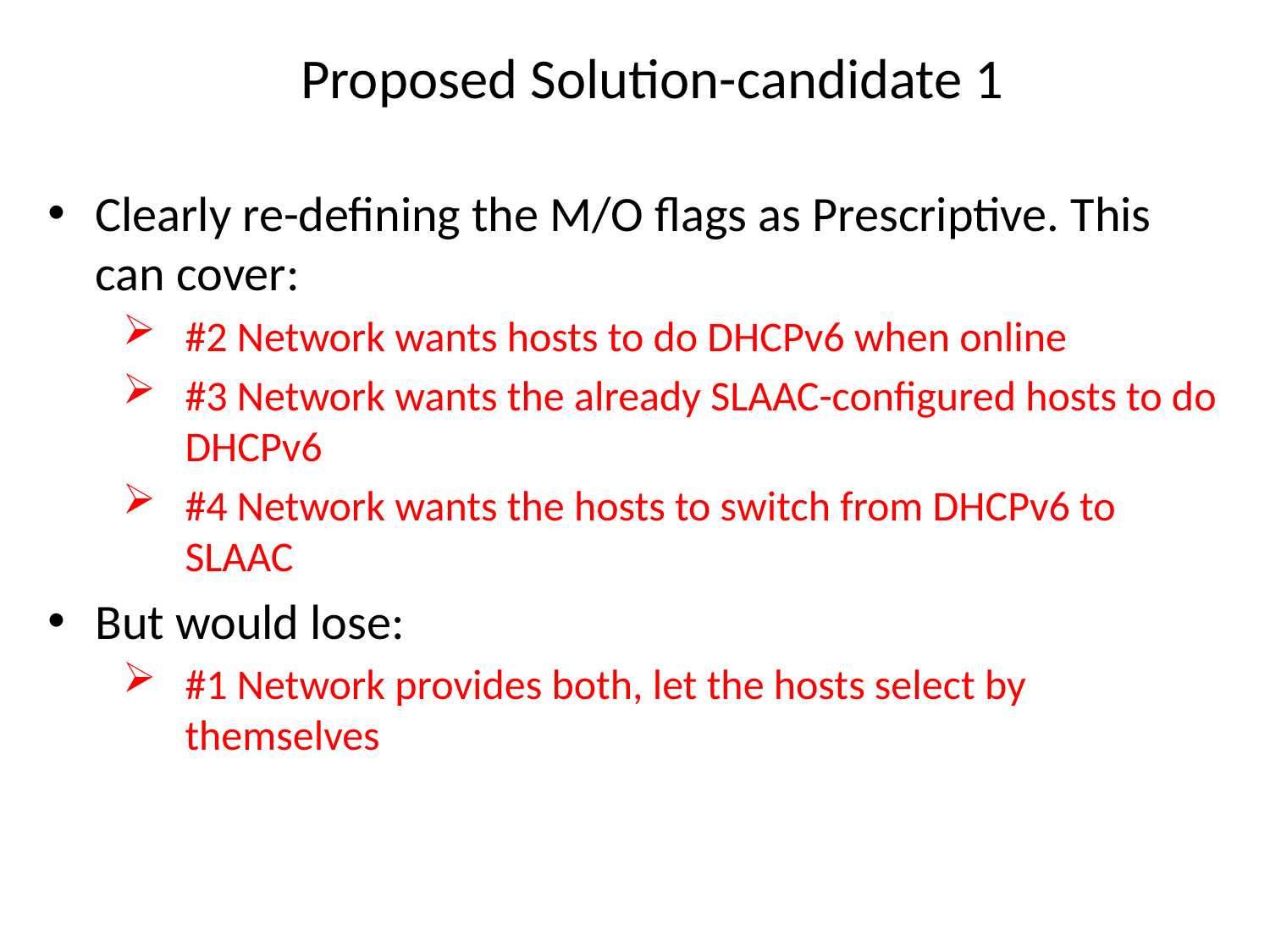

# Proposed Solution-candidate 1
Clearly re-defining the M/O flags as Prescriptive. This can cover:
#2 Network wants hosts to do DHCPv6 when online
#3 Network wants the already SLAAC-configured hosts to do DHCPv6
#4 Network wants the hosts to switch from DHCPv6 to SLAAC
But would lose:
#1 Network provides both, let the hosts select by themselves